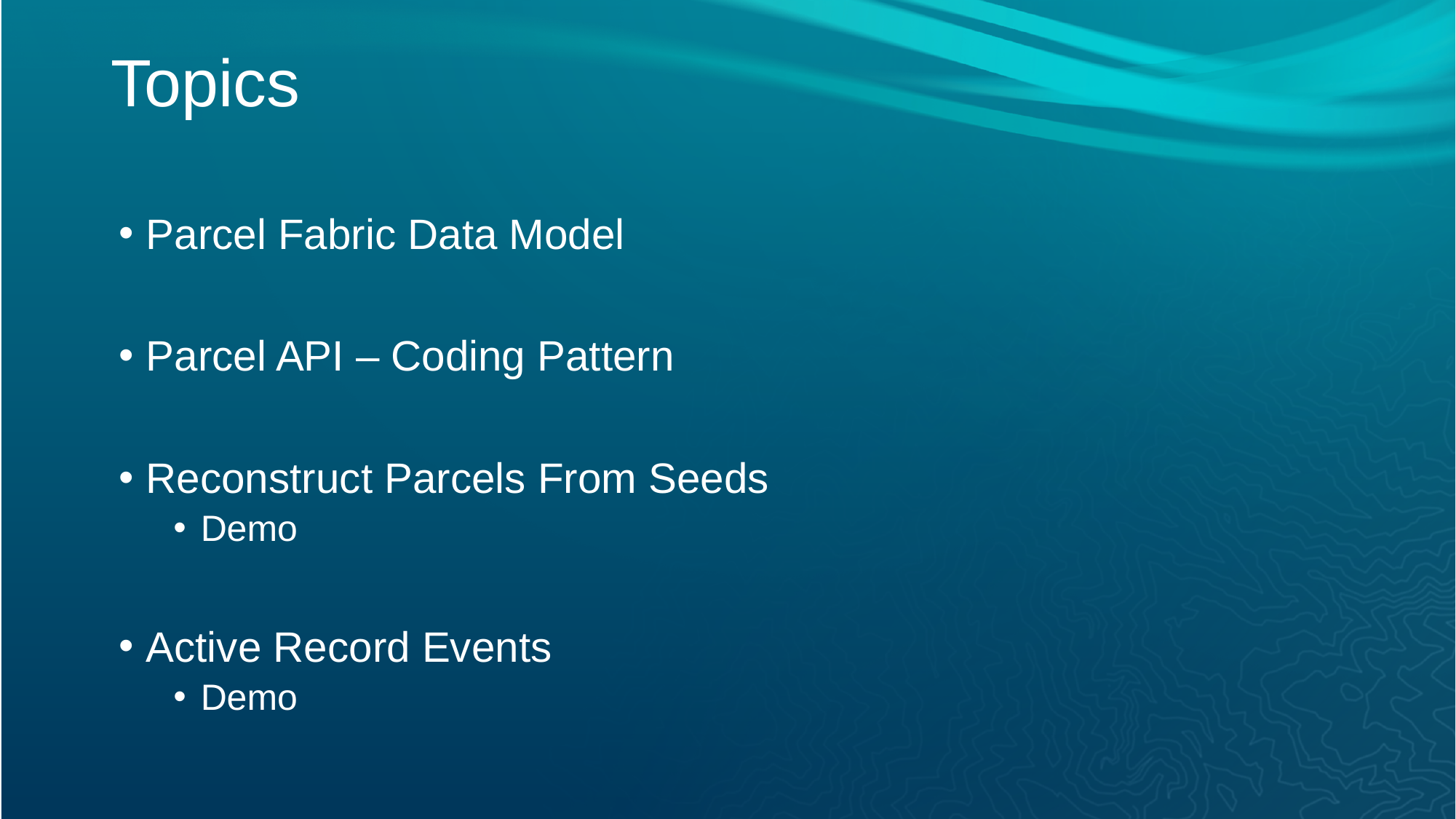

# Topics
Parcel Fabric Data Model

Parcel API – Coding Pattern

Reconstruct Parcels From Seeds
Demo

Active Record Events
Demo